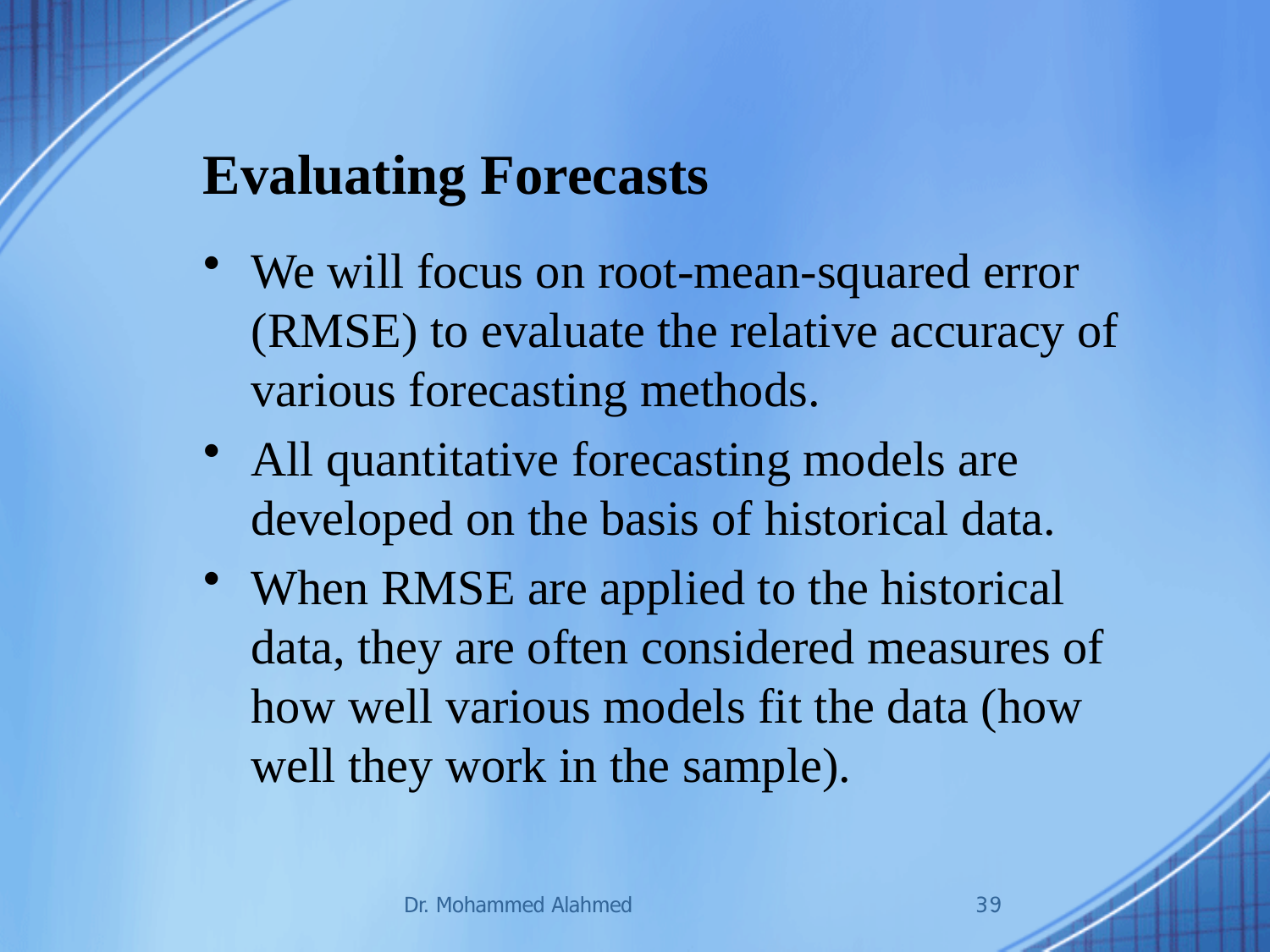

# Evaluating Forecasts
We will focus on root-mean-squared error (RMSE) to evaluate the relative accuracy of various forecasting methods.
All quantitative forecasting models are developed on the basis of historical data.
When RMSE are applied to the historical data, they are often considered measures of how well various models fit the data (how well they work in the sample).
Dr. Mohammed Alahmed
39